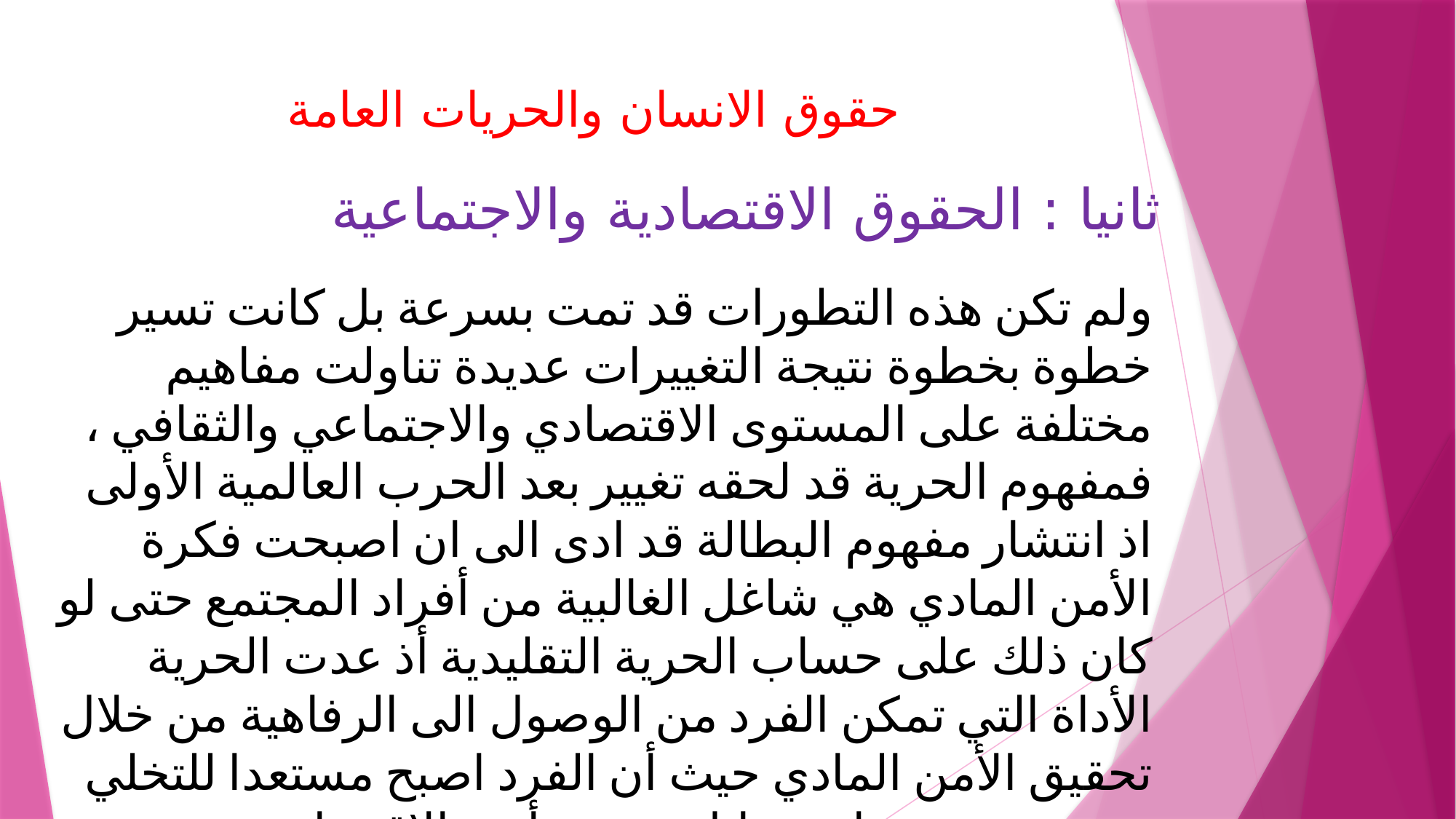

# حقوق الانسان والحريات العامة
ثانيا : الحقوق الاقتصادية والاجتماعية
ولم تكن هذه التطورات قد تمت بسرعة بل كانت تسير خطوة بخطوة نتيجة التغييرات عديدة تناولت مفاهيم مختلفة على المستوى الاقتصادي والاجتماعي والثقافي ، فمفهوم الحرية قد لحقه تغيير بعد الحرب العالمية الأولى اذ انتشار مفهوم البطالة قد ادى الى ان اصبحت فكرة الأمن المادي هي شاغل الغالبية من أفراد المجتمع حتى لو كان ذلك على حساب الحرية التقليدية أذ عدت الحرية الأداة التي تمكن الفرد من الوصول الى الرفاهية من خلال تحقيق الأمن المادي حيث أن الفرد اصبح مستعدا للتخلي عن جزء من حياته مقابل تحقيق أمنه الاقتصادي .